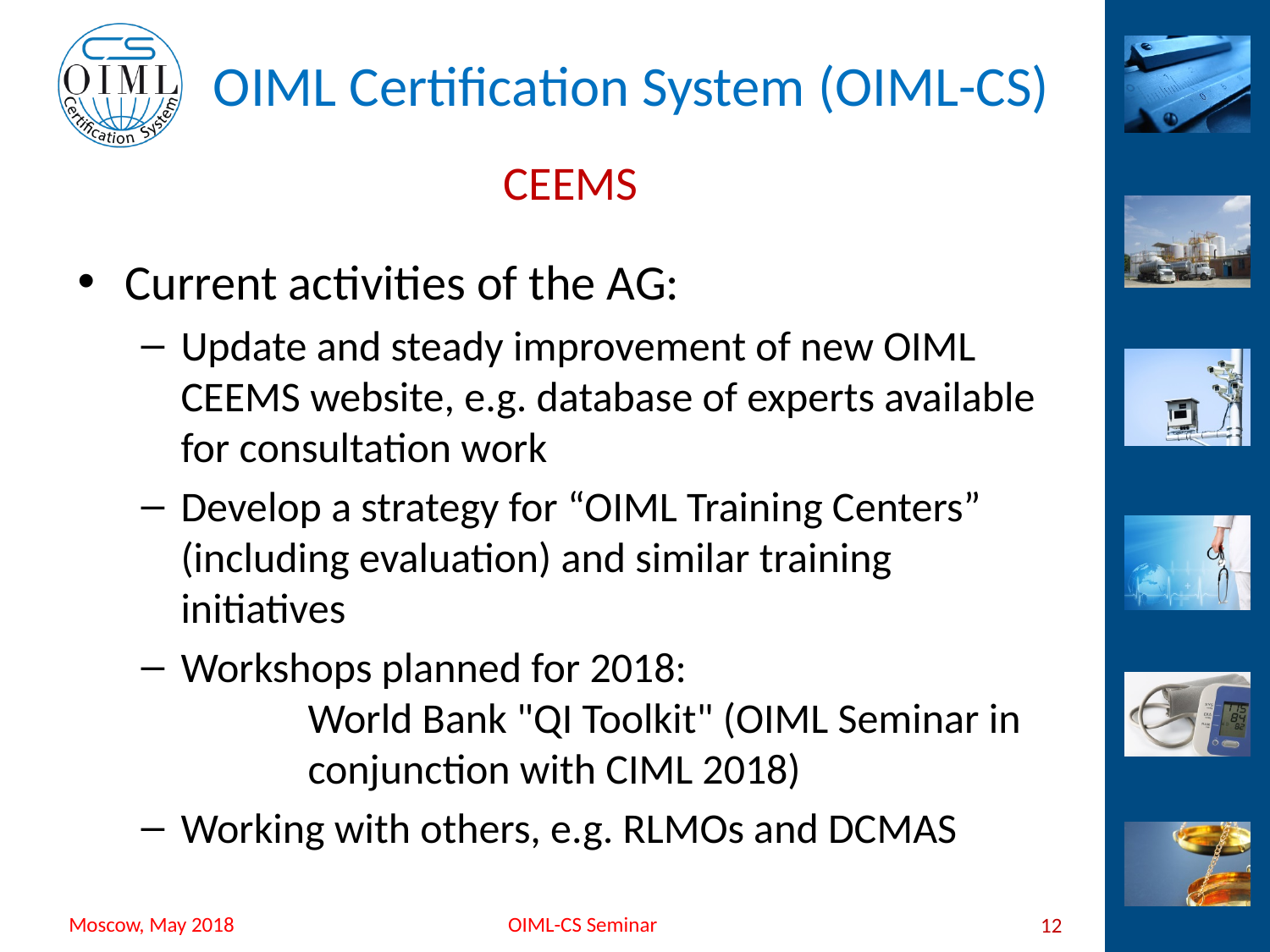

# CEEMS
Current activities of the AG:
Update and steady improvement of new OIML CEEMS website, e.g. database of experts available for consultation work
Develop a strategy for “OIML Training Centers” (including evaluation) and similar training initiatives
Workshops planned for 2018:
	World Bank "QI Toolkit" (OIML Seminar in 	conjunction with CIML 2018)
Working with others, e.g. RLMOs and DCMAS
12